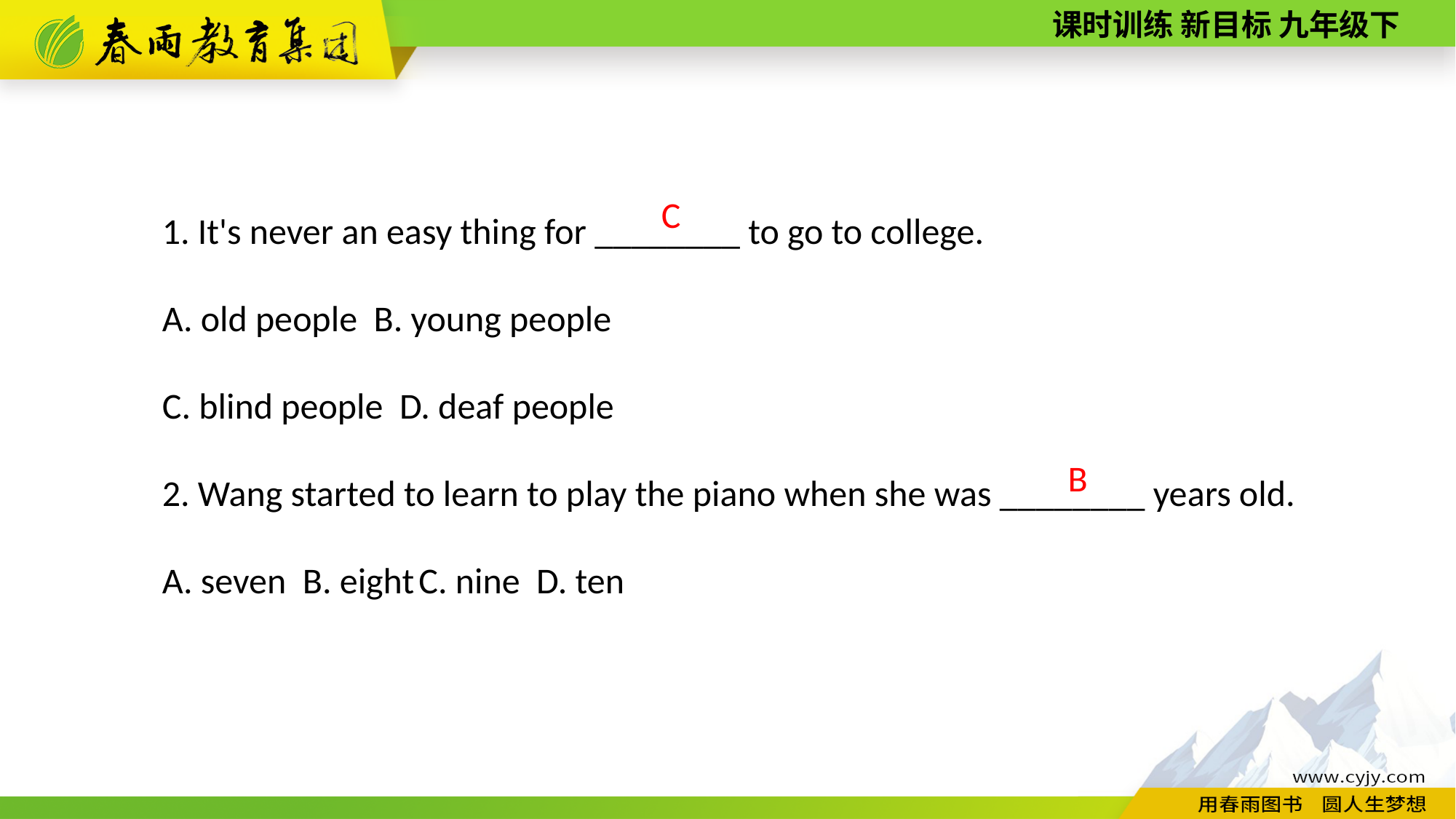

1. It's never an easy thing for ________ to go to college.
A. old people  B. young people
C. blind people  D. deaf people
2. Wang started to learn to play the piano when she was ________ years old.
A. seven  B. eight C. nine  D. ten
C
B